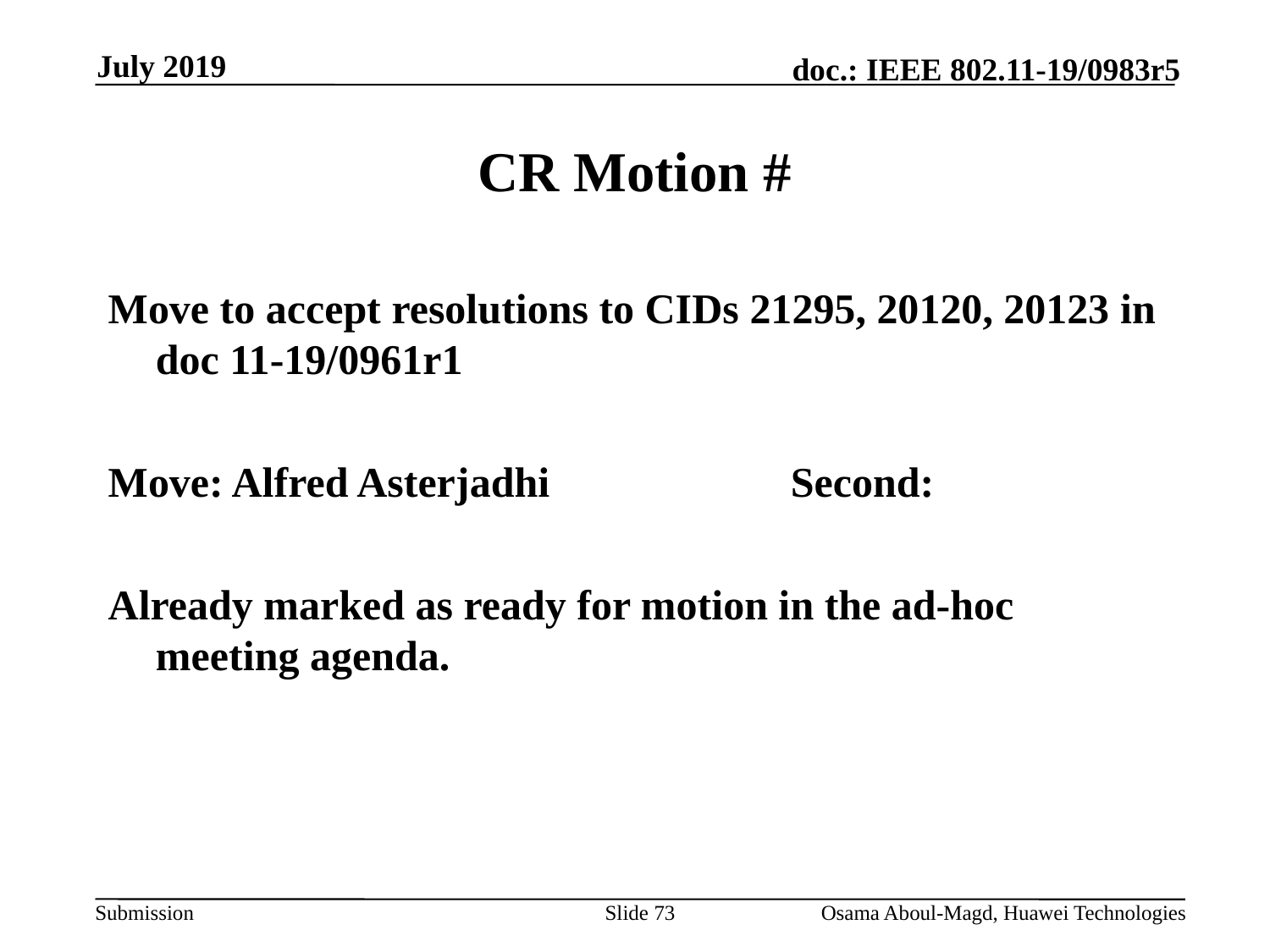

July 2019
# CR Motion #
Move to accept resolutions to CIDs 21295, 20120, 20123 in doc 11-19/0961r1

Move: Alfred Asterjadhi		Second:

Already marked as ready for motion in the ad-hoc meeting agenda.
Slide 73
Osama Aboul-Magd, Huawei Technologies